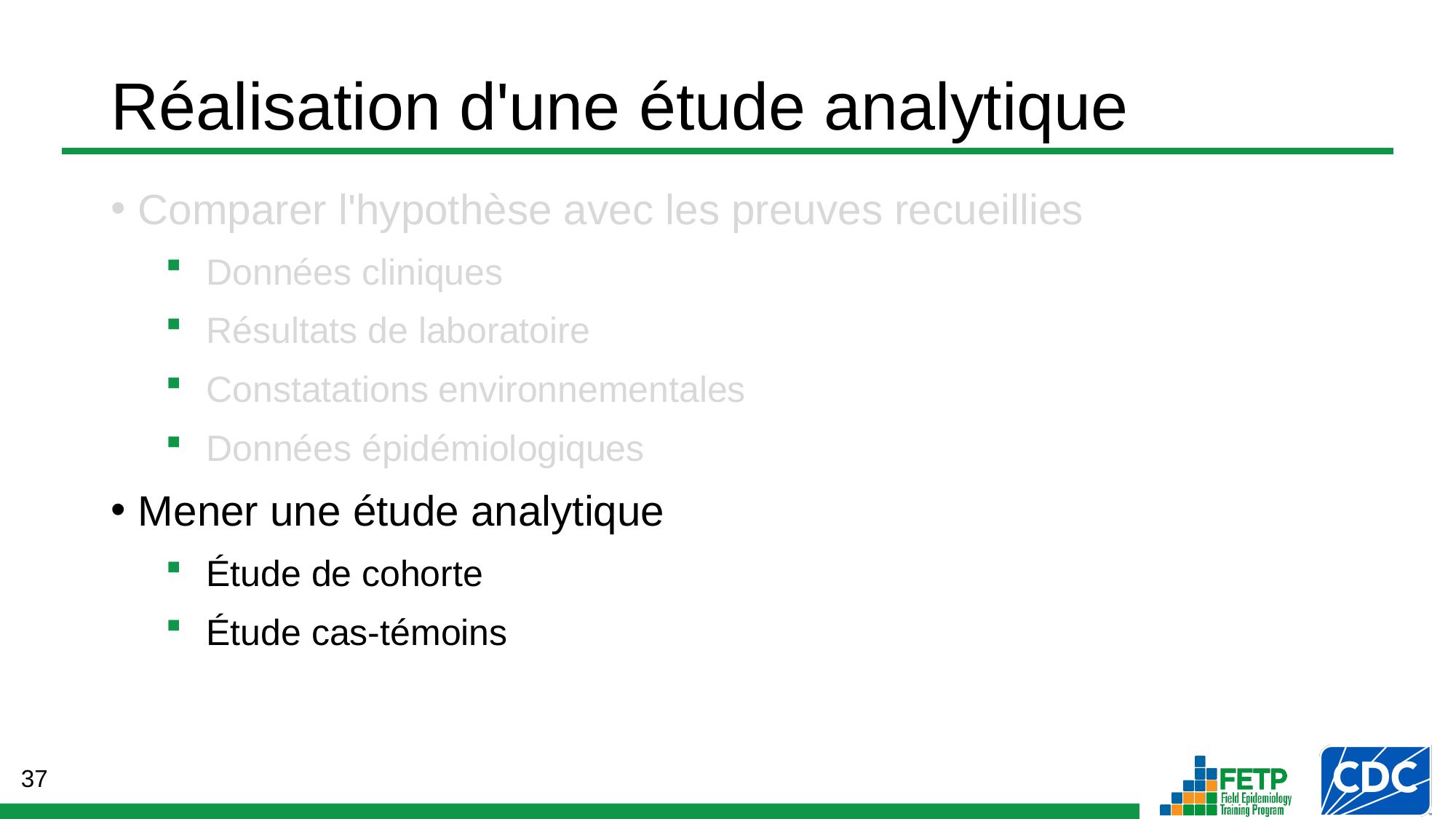

# Réalisation d'une étude analytique
Comparer l'hypothèse avec les preuves recueillies
Données cliniques
Résultats de laboratoire
Constatations environnementales
Données épidémiologiques
Mener une étude analytique
Étude de cohorte
Étude cas-témoins